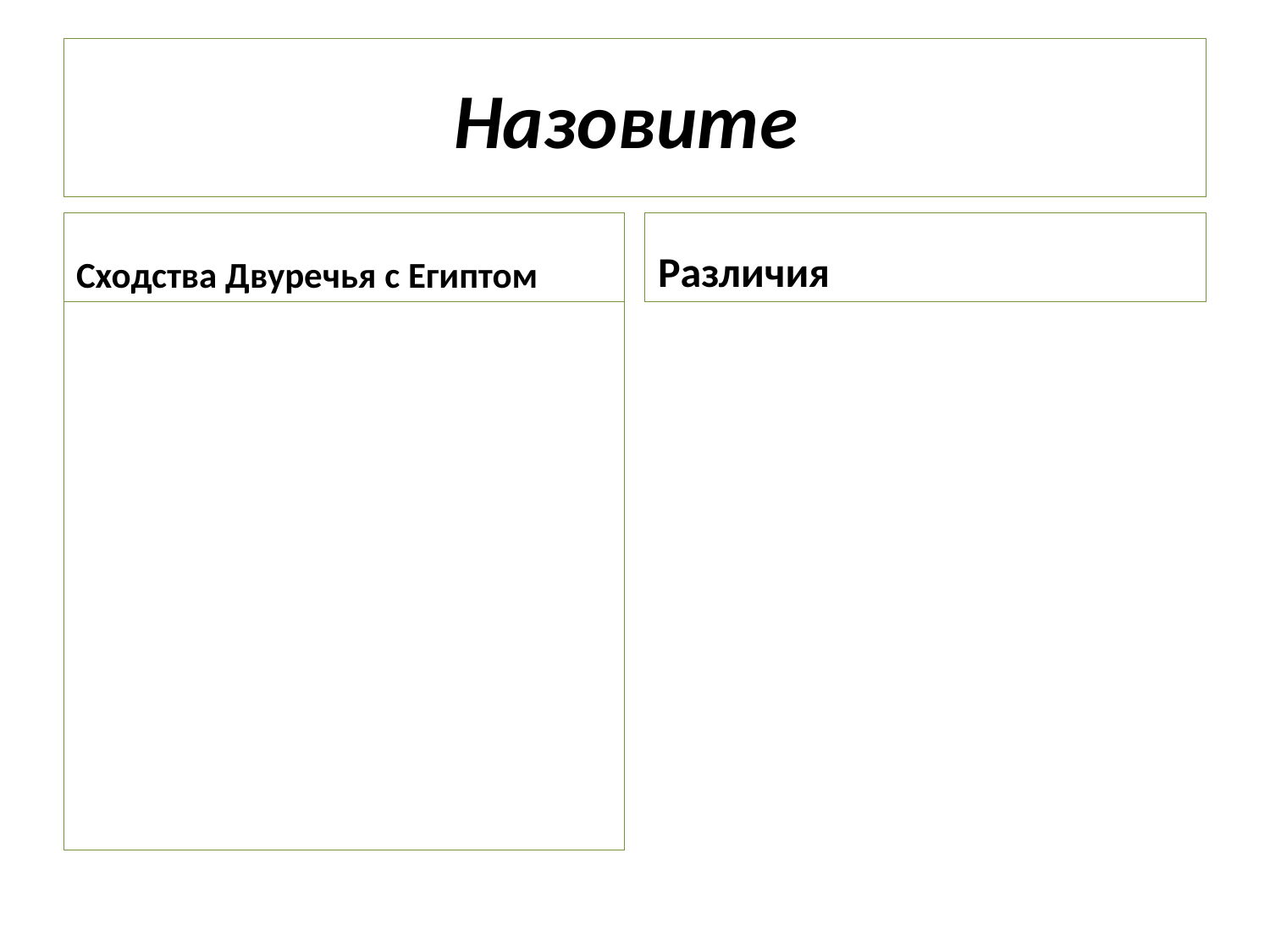

# Назовите
Сходства Двуречья с Египтом
Различия